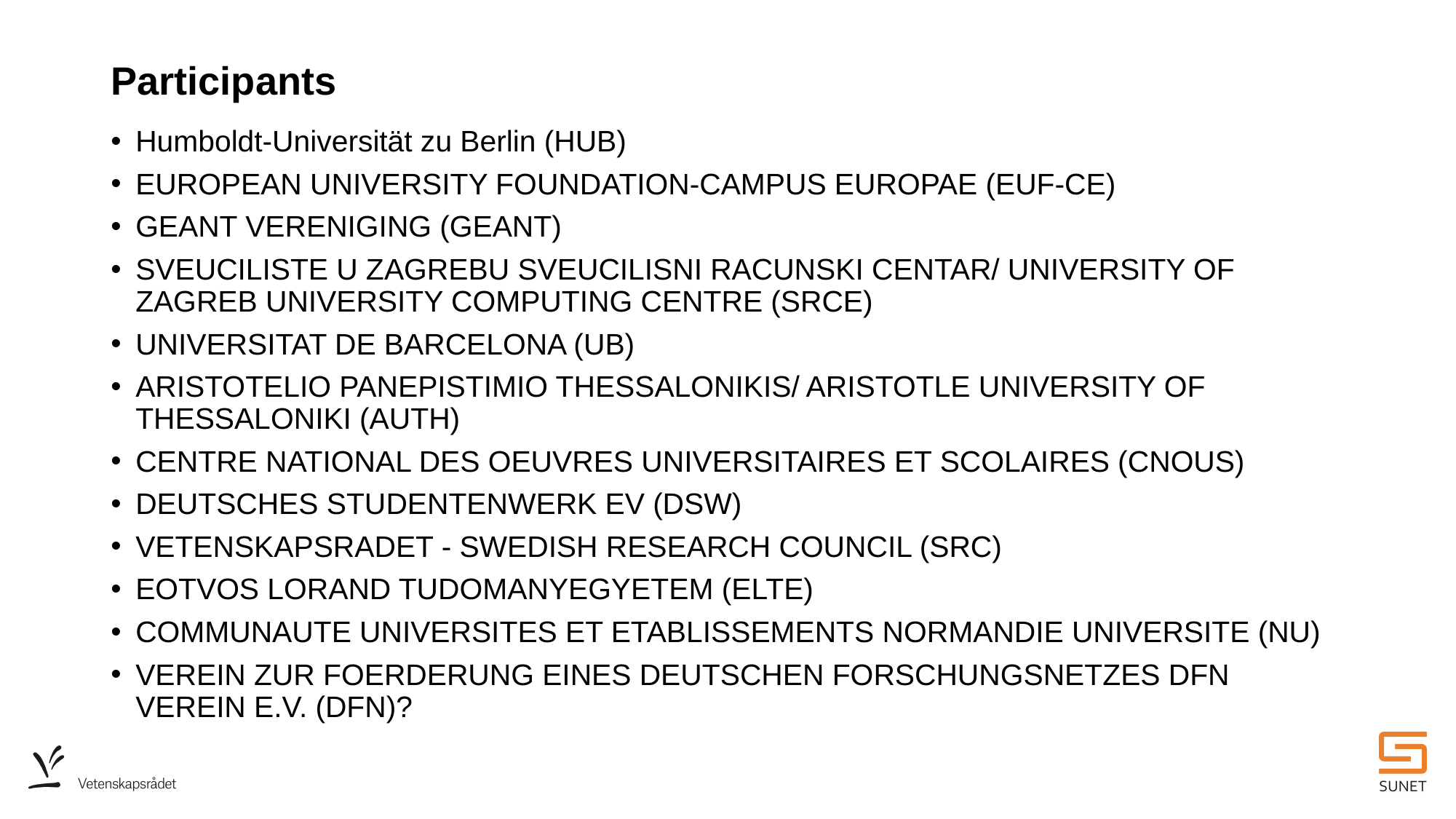

# Participants
Humboldt-Universität zu Berlin (HUB)
EUROPEAN UNIVERSITY FOUNDATION-CAMPUS EUROPAE (EUF-CE)
GEANT VERENIGING (GEANT)
SVEUCILISTE U ZAGREBU SVEUCILISNI RACUNSKI CENTAR/ UNIVERSITY OF ZAGREB UNIVERSITY COMPUTING CENTRE (SRCE)
UNIVERSITAT DE BARCELONA (UB)
ARISTOTELIO PANEPISTIMIO THESSALONIKIS/ ARISTOTLE UNIVERSITY OF THESSALONIKI (AUTH)
CENTRE NATIONAL DES OEUVRES UNIVERSITAIRES ET SCOLAIRES (CNOUS)
DEUTSCHES STUDENTENWERK EV (DSW)
VETENSKAPSRADET - SWEDISH RESEARCH COUNCIL (SRC)
EOTVOS LORAND TUDOMANYEGYETEM (ELTE)
COMMUNAUTE UNIVERSITES ET ETABLISSEMENTS NORMANDIE UNIVERSITE (NU)
VEREIN ZUR FOERDERUNG EINES DEUTSCHEN FORSCHUNGSNETZES DFN VEREIN E.V. (DFN)?